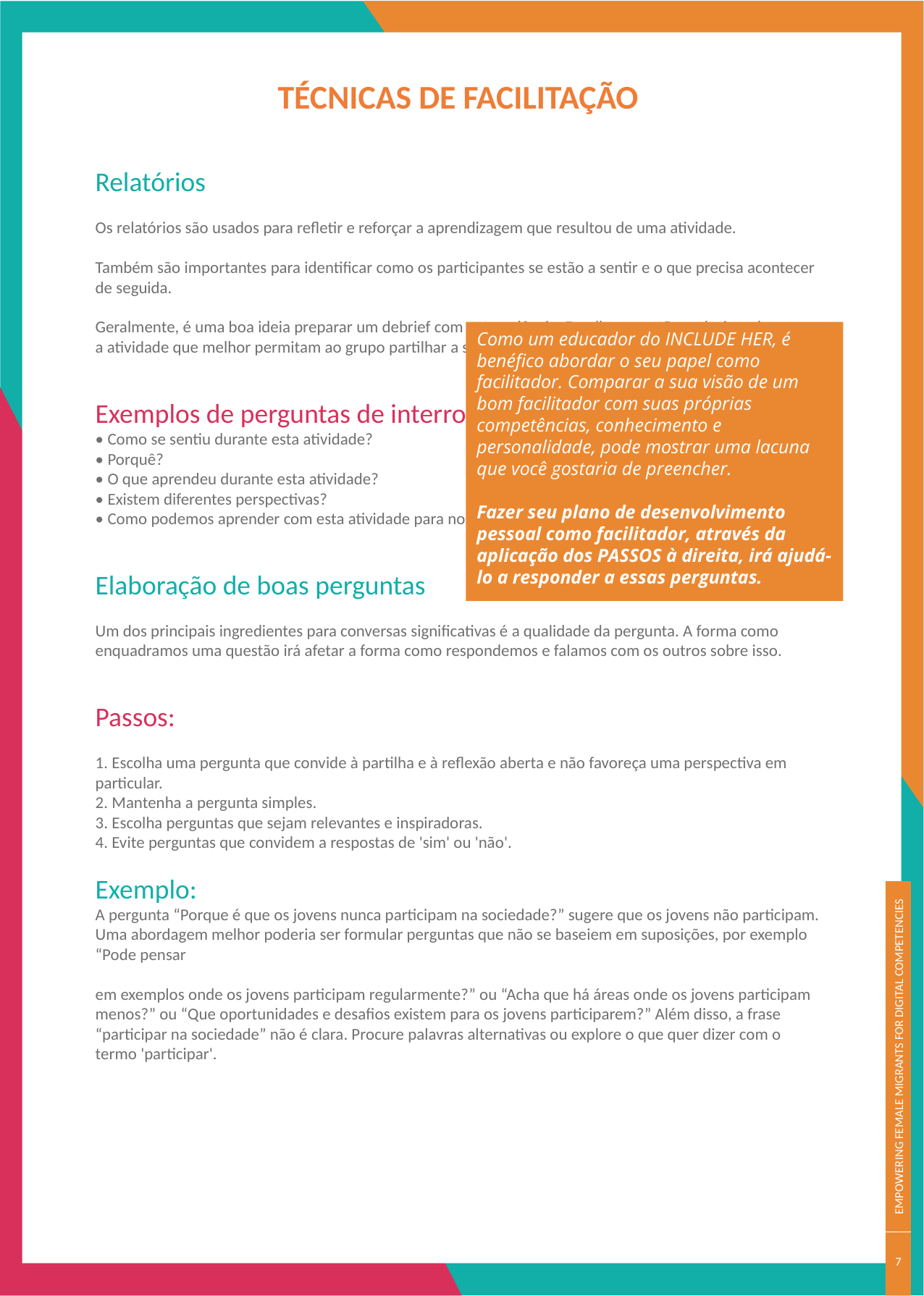

TÉCNICAS DE FACILITAÇÃO

Relatórios

Os relatórios são usados para refletir e reforçar a aprendizagem que resultou de uma atividade.

Também são importantes para identificar como os participantes se estão a sentir e o que precisa acontecer de seguida.

Geralmente, é uma boa ideia preparar um debrief com antecedência. Escolher questões relacionadas com a atividade que melhor permitam ao grupo partilhar a sua aprendizagem e experiências.

Exemplos de perguntas de interrogatório incluem:
• Como se sentiu durante esta atividade?
• Porquê?
• O que aprendeu durante esta atividade?
• Existem diferentes perspectivas?
• Como podemos aprender com esta atividade para nos ajudar durante este workshop?

Elaboração de boas perguntas

Um dos principais ingredientes para conversas significativas é a qualidade da pergunta. A forma como enquadramos uma questão irá afetar a forma como respondemos e falamos com os outros sobre isso.

Passos:

1. Escolha uma pergunta que convide à partilha e à reflexão aberta e não favoreça uma perspectiva em particular.
2. Mantenha a pergunta simples.
3. Escolha perguntas que sejam relevantes e inspiradoras.
4. Evite perguntas que convidem a respostas de 'sim' ou 'não'.

Exemplo:
A pergunta “Porque é que os jovens nunca participam na sociedade?” sugere que os jovens não participam. Uma abordagem melhor poderia ser formular perguntas que não se baseiem em suposições, por exemplo “Pode pensar

em exemplos onde os jovens participam regularmente?” ou “Acha que há áreas onde os jovens participam menos?” ou “Que oportunidades e desafios existem para os jovens participarem?” Além disso, a frase “participar na sociedade” não é clara. Procure palavras alternativas ou explore o que quer dizer com o termo 'participar'.

PLANO DE DESENVOLVIMENTO PESSOAL DO FACILITADOR

Como facilitador de REAs, quais são os seus objetivos de desenvolvimento pessoal?

OBJETIVO 1: _____________________________________

OBJETIVO 2: _____________________________________

OBJETIVO 3: _____________________________________

Avalie as suas competências numa escala de 1 a 5:
Competências de apresentação
Capacidade de apoiar um grupo diversificado
Confiança para realizar o plano de aprendizagem
Conhecimento das necessidades digitais de estudantes migrantes do sexo feminino

Quais competências pessoais podem ajudá-lo a entregar esses REAs?
Por exemplo: abertura, honestidade e transparência, respeito pela diversidade, prontidão para aprender, escuta ativa
Como um educador do INCLUDE HER, é benéfico abordar o seu papel como facilitador. Comparar a sua visão de um bom facilitador com suas próprias competências, conhecimento e personalidade, pode mostrar uma lacuna que você gostaria de preencher.

Fazer seu plano de desenvolvimento pessoal como facilitador, através da aplicação dos PASSOS à direita, irá ajudá-lo a responder a essas perguntas.
7